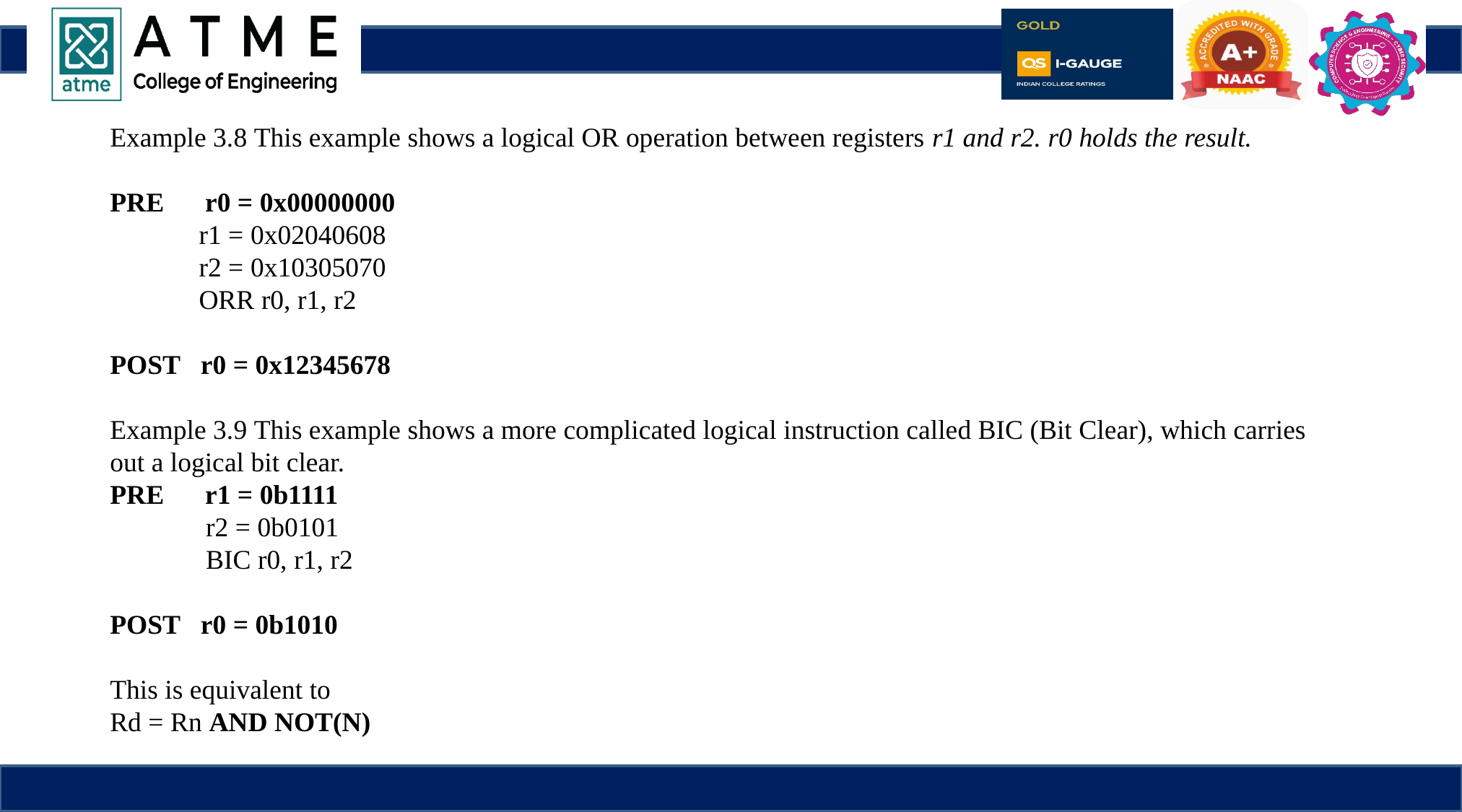

Example 3.8 This example shows a logical OR operation between registers r1 and r2. r0 holds the result.

PRE      r0 = 0x00000000
             r1 = 0x02040608
             r2 = 0x10305070
             ORR r0, r1, r2

POST   r0 = 0x12345678

Example 3.9 This example shows a more complicated logical instruction called BIC (Bit Clear), which carries out a logical bit clear.
PRE      r1 = 0b1111
              r2 = 0b0101
              BIC r0, r1, r2

POST   r0 = 0b1010

This is equivalent to
Rd = Rn AND NOT(N)